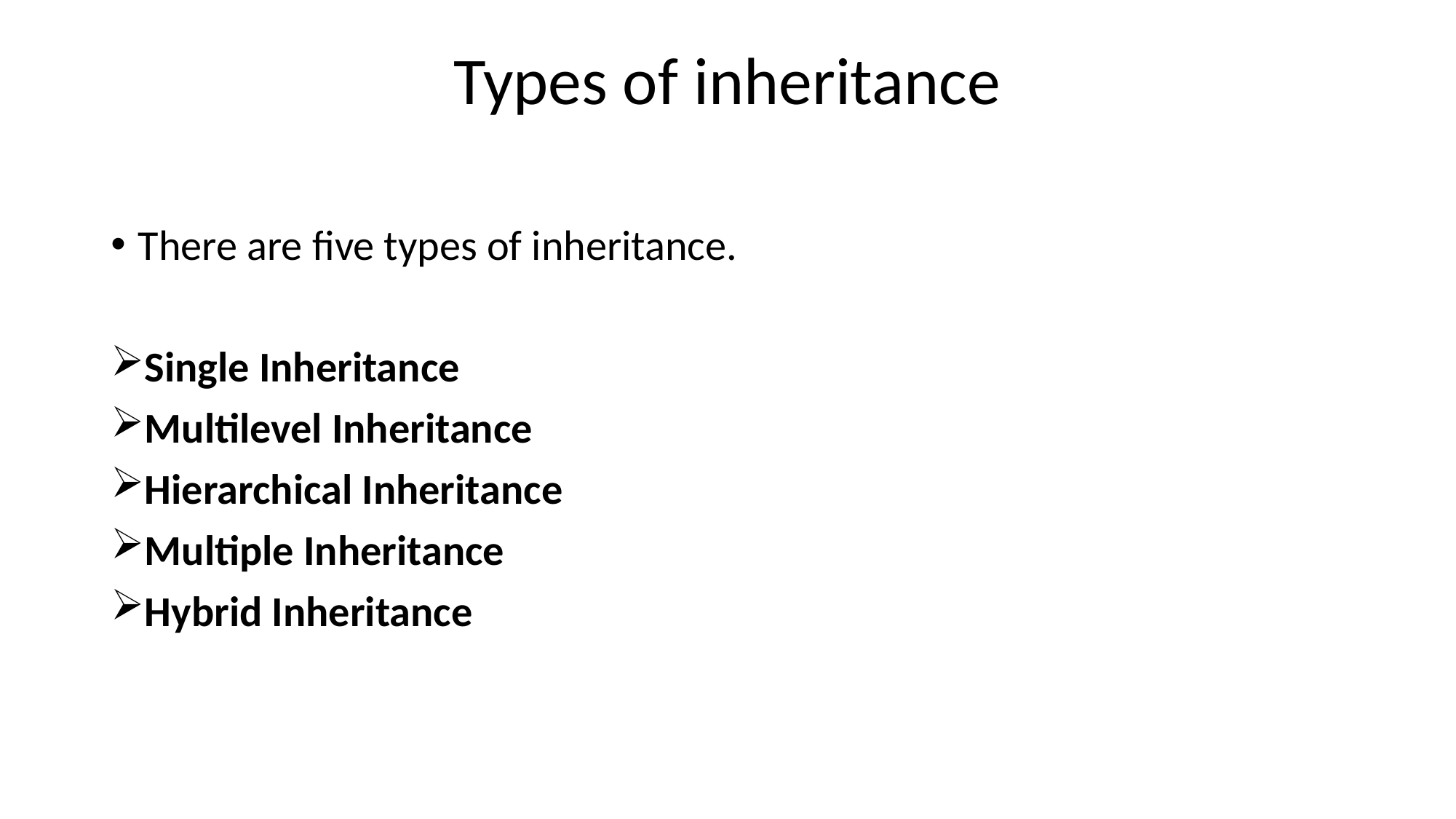

# Types of inheritance
There are five types of inheritance.

Single Inheritance
Multilevel Inheritance
Hierarchical Inheritance
Multiple Inheritance
Hybrid Inheritance